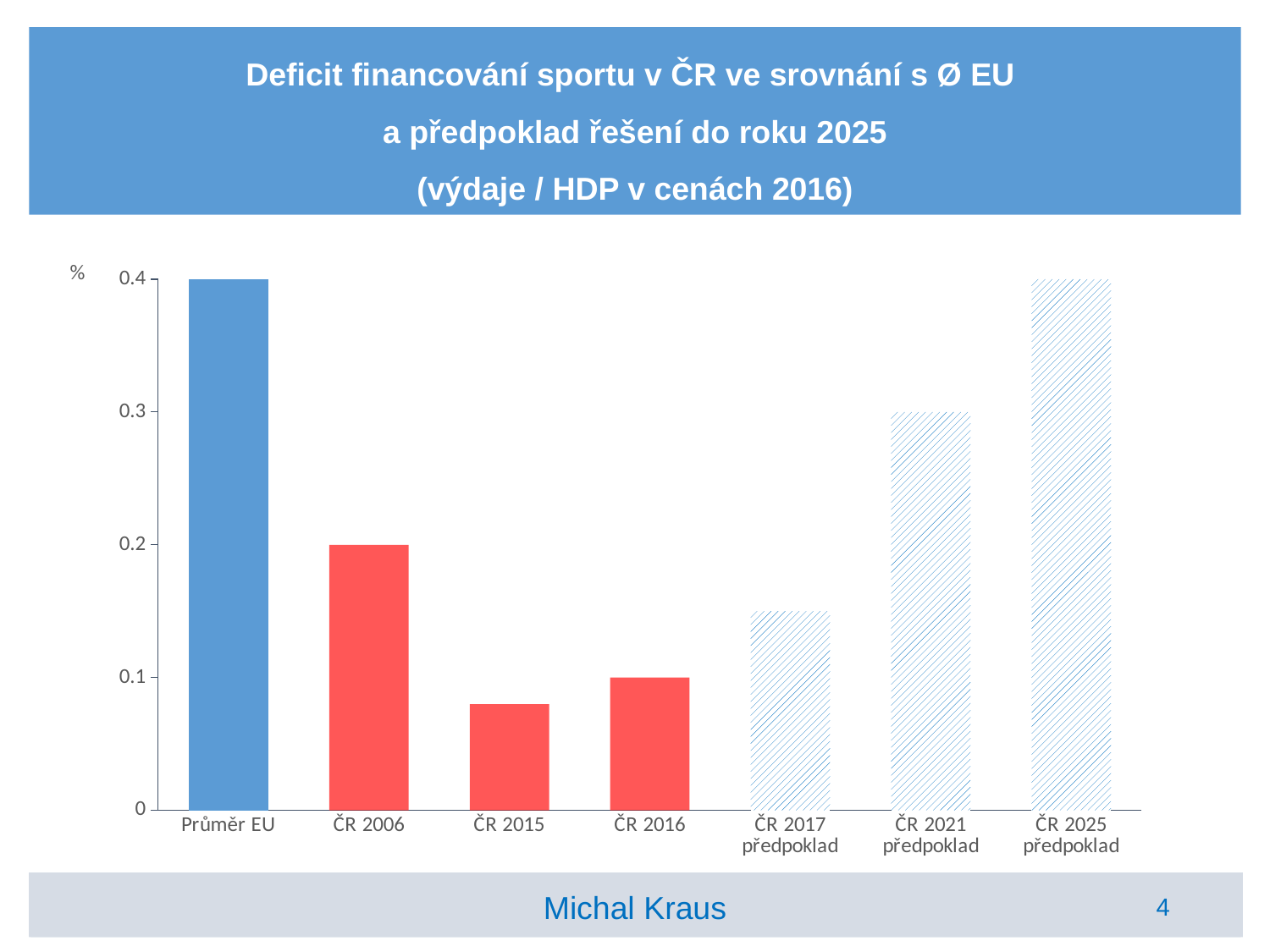

# Deficit financování sportu v ČR ve srovnání s Ø EU a předpoklad řešení do roku 2025 (výdaje / HDP v cenách 2016)

### Chart

| Category | Průměr EU |
|---|---|
| Průměr EU | 0.4 |
| ČR 2006 | 0.2 |
| ČR 2015 | 0.08 |
| ČR 2016 | 0.1 |
| ČR 2017 předpoklad | 0.15 |
| ČR 2021 předpoklad | 0.3 |
| ČR 2025 předpoklad | 0.4 |
Michal Kraus
4